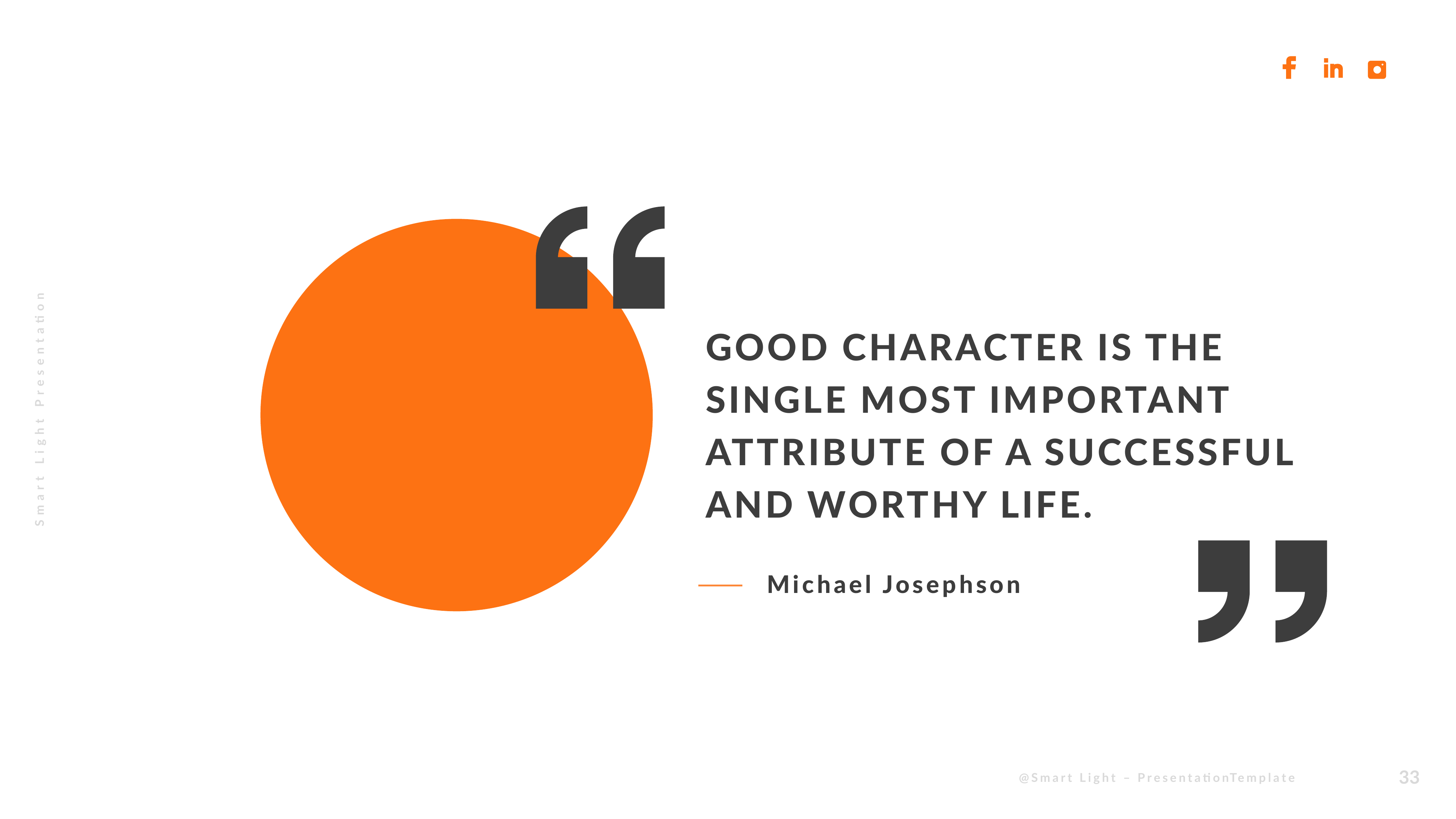

GOOD CHARACTER IS THE SINGLE MOST IMPORTANT ATTRIBUTE OF A SUCCESSFUL AND WORTHY LIFE.

       Michael Josephson